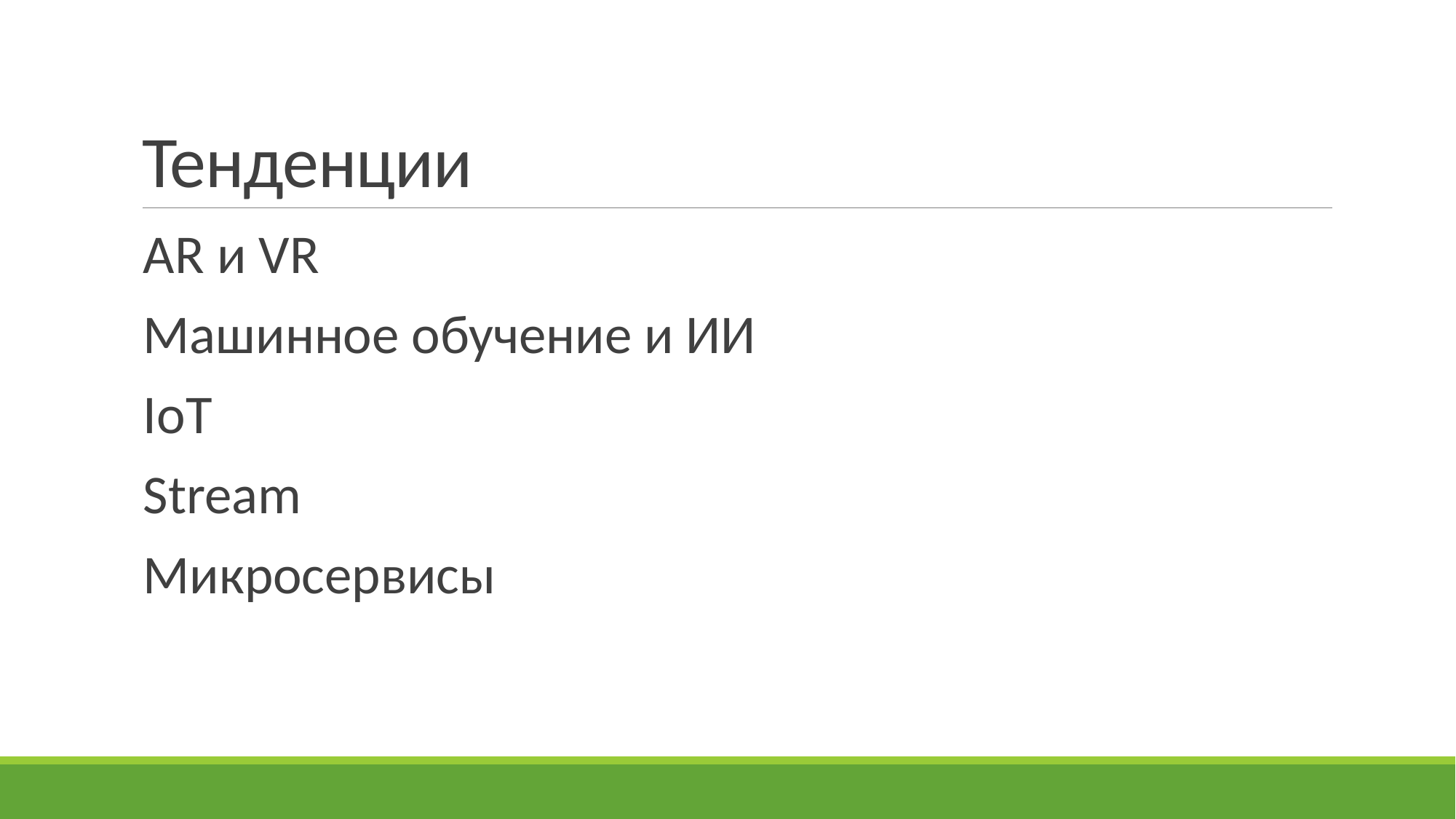

# Тенденции
AR и VR
Машинное обучение и ИИ
IoT
Stream
Микросервисы